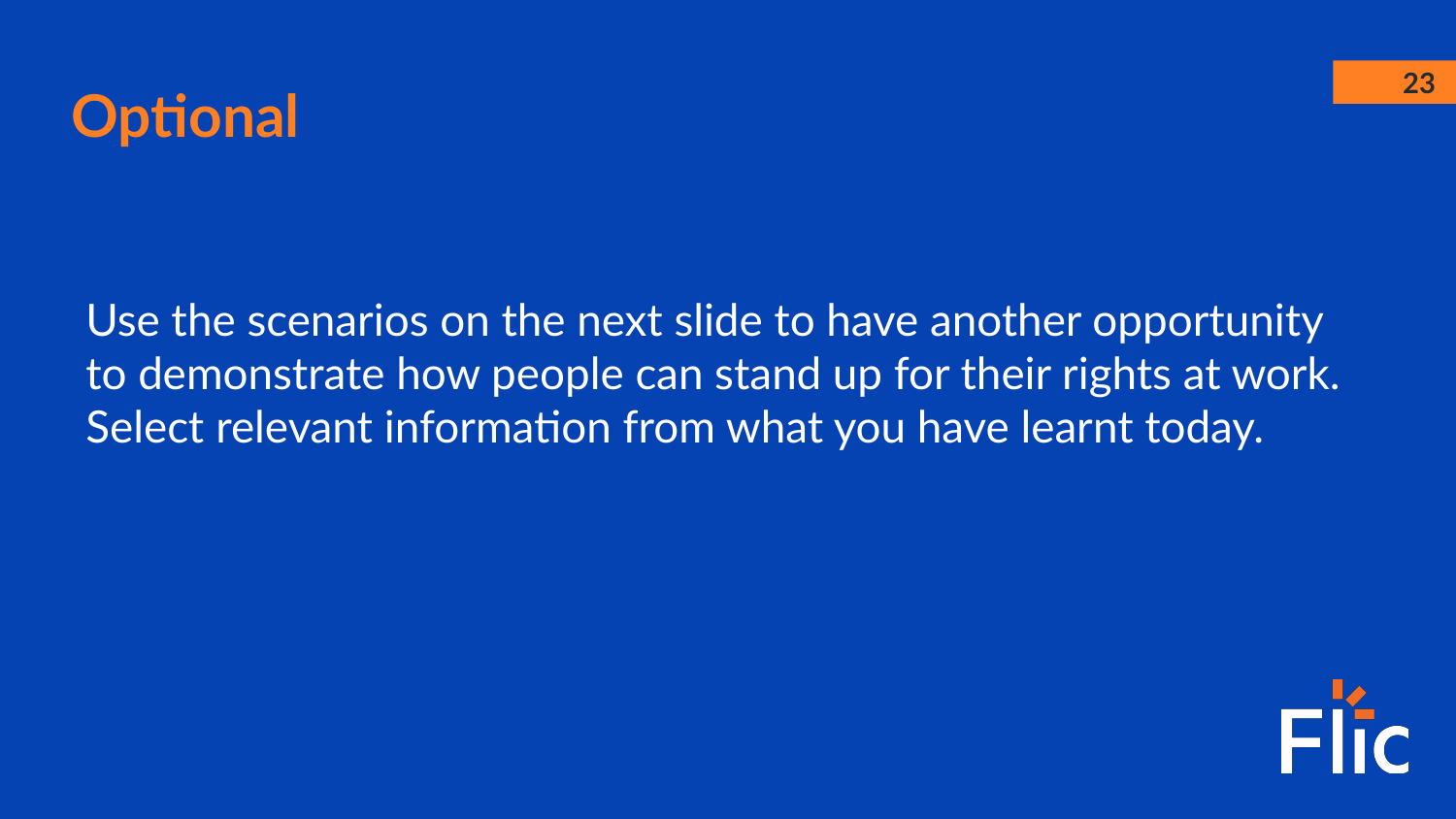

23
Optional
Use the scenarios on the next slide to have another opportunity to demonstrate how people can stand up for their rights at work. Select relevant information from what you have learnt today.